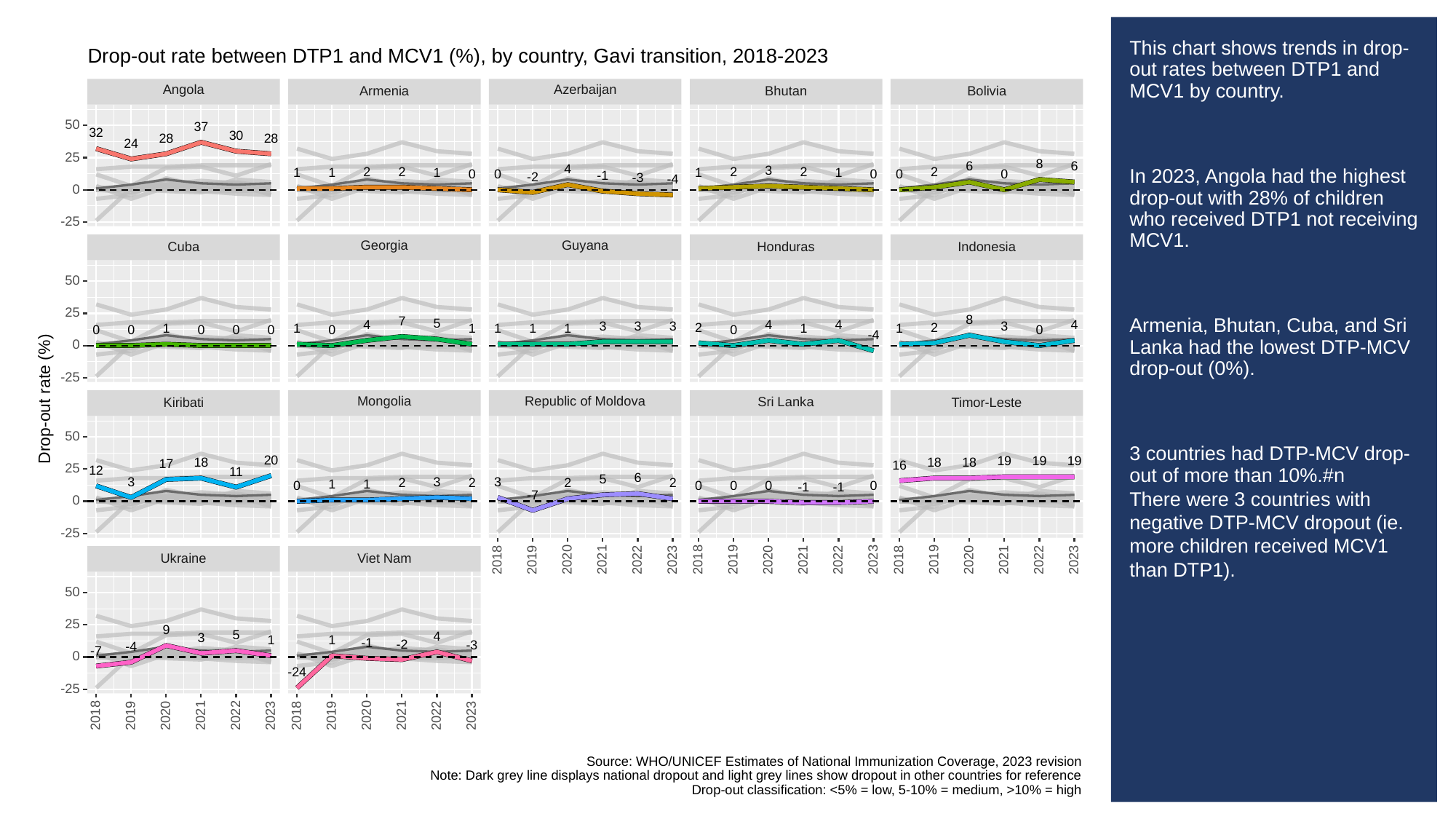

# This chart shows trends in drop-out rates between DTP1 and MCV1 by country.

In 2023, Angola had the highest drop-out with 28% of children who received DTP1 not receiving MCV1.

Armenia, Bhutan, Cuba, and Sri Lanka had the lowest DTP-MCV drop-out (0%).

3 countries had DTP-MCV drop-out of more than 10%.#n
There were 3 countries with negative DTP-MCV dropout (ie. more children received MCV1 than DTP1).

Drop-out rate between DTP1 and MCV1 (%), by country, Gavi transition, 2018-2023

Angola
Azerbaijan
Armenia
Bhutan
Bolivia

50
37

32
30
28
28
24

25

8
6
6

4

3
2
2
2
2
2
1
1
1
1
1
0
0
0
0
0
-1
-2

-3
-4

0

-25

Georgia
Guyana
Cuba
Honduras
Indonesia

50

25

8
7
5

4
4
4
4

3
3
3
3
2
2
1
1
1
1
1
1
1
1
0
0
0
0
0
0
0
0

-4

0

-25

Drop-out rate (%)
Republic of Moldova
Mongolia
Sri Lanka
Kiribati
Timor-Leste

50

20
19
19
19
18
18
18
17
16
25
12
11

6
5

3
3
3
2
2
2
2
1
1
0
0
0
0
0
-1
-1

-7

0

-25

Ukraine
Viet Nam
2023
2023
2023
2018
2019
2020
2021
2022
2018
2019
2020
2021
2022
2018
2019
2020
2021
2022

50

25

9
5

4

3
1
1
-1
-2

-3
-4

-7

0

-24

-25

2023
2023
2018
2019
2020
2021
2022
2018
2019
2020
2021
2022
Source: WHO/UNICEF Estimates of National Immunization Coverage, 2023 revision
Note: Dark grey line displays national dropout and light grey lines show dropout in other countries for reference
Drop-out classification: <5% = low, 5-10% = medium, >10% = high